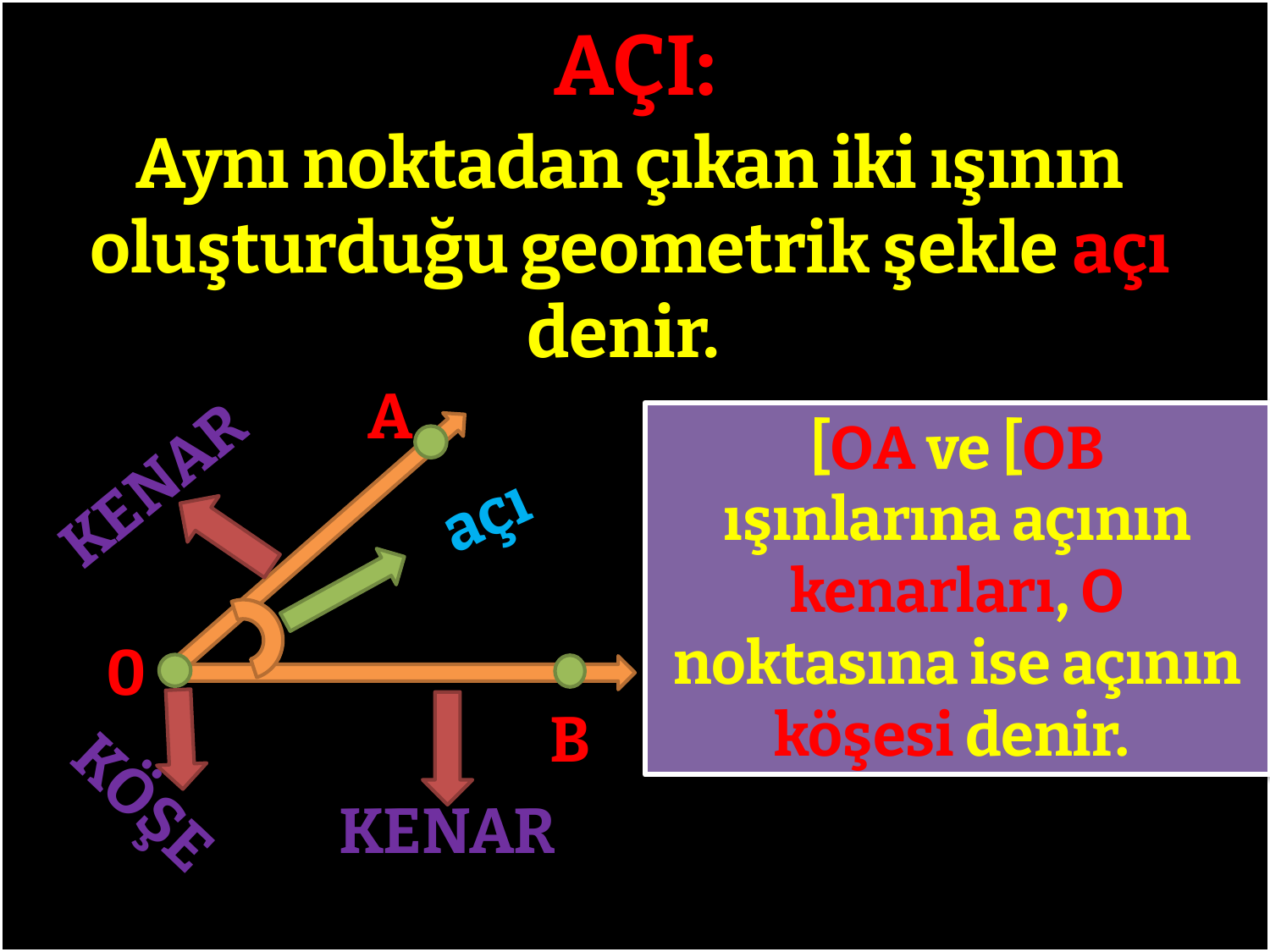

AÇI:
Aynı noktadan çıkan iki ışının oluşturduğu geometrik şekle açı denir.
#
A
[OA ve [OB ışınlarına açının kenarları, O noktasına ise açının köşesi denir.

KENAR
açı

0

B
KÖŞE
KENAR